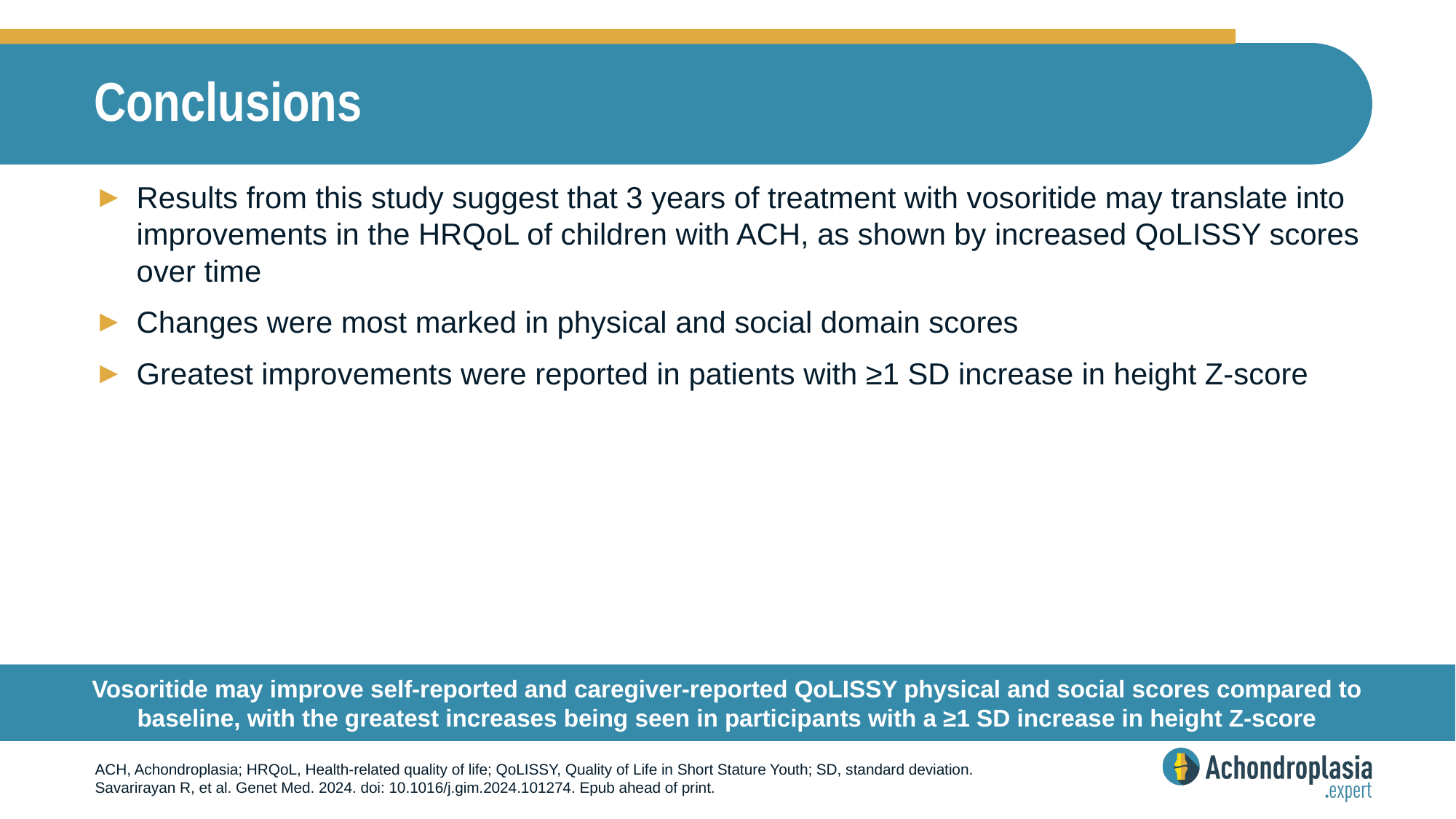

# Conclusions
Results from this study suggest that 3 years of treatment with vosoritide may translate into improvements in the HRQoL of children with ACH, as shown by increased QoLISSY scores over time
Changes were most marked in physical and social domain scores
Greatest improvements were reported in patients with ≥1 SD increase in height Z-score

Vosoritide may improve self-reported and caregiver-reported QoLISSY physical and social scores compared to baseline, with the greatest increases being seen in participants with a ≥1 SD increase in height Z-score
ACH, Achondroplasia; HRQoL, Health-related quality of life; QoLISSY, Quality of Life in Short Stature Youth; SD, standard deviation.
Savarirayan R, et al. Genet Med. 2024. doi: 10.1016/j.gim.2024.101274. Epub ahead of print.